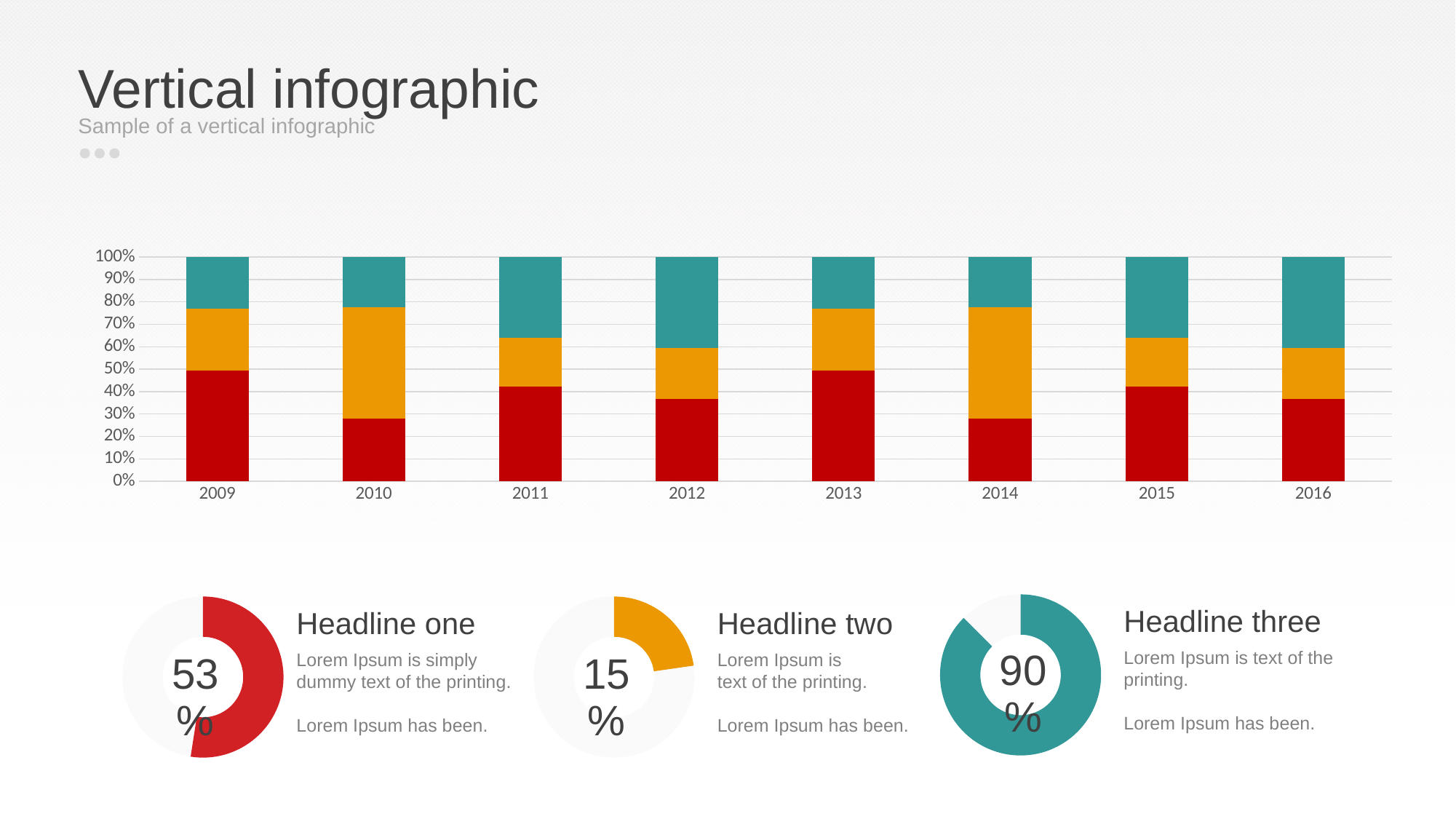

Vertical infographic
Sample of a vertical infographic

### Chart

| Category | Series 1 | Series 2 | Series 3 |
|---|---|---|---|
| 2009 | 4.3 | 2.4 | 2.0 |
| 2010 | 2.5 | 4.4 | 2.0 |
| 2011 | 3.5 | 1.8 | 3.0 |
| 2012 | 4.5 | 2.8 | 5.0 |
| 2013 | 4.3 | 2.4 | 2.0 |
| 2014 | 2.5 | 4.4 | 2.0 |
| 2015 | 3.5 | 1.8 | 3.0 |
| 2016 | 4.5 | 2.8 | 5.0 |

### Chart

| Category | Sales |
|---|---|
| 1st Qtr | 7.0 |
| 2nd Qtr | 1.0 |

### Chart

| Category | Sales |
|---|---|
| 1st Qtr | 7.5 |
| 2nd Qtr | 6.8 |

### Chart

| Category | Sales |
|---|---|
| 1st Qtr | 2.0 |
| 2nd Qtr | 6.8 |
Headline three
Headline one
Headline two
Lorem Ipsum is text of the printing.

Lorem Ipsum has been.
Lorem Ipsum is simply
dummy text of the printing.

Lorem Ipsum has been.
Lorem Ipsum is
text of the printing.

Lorem Ipsum has been.